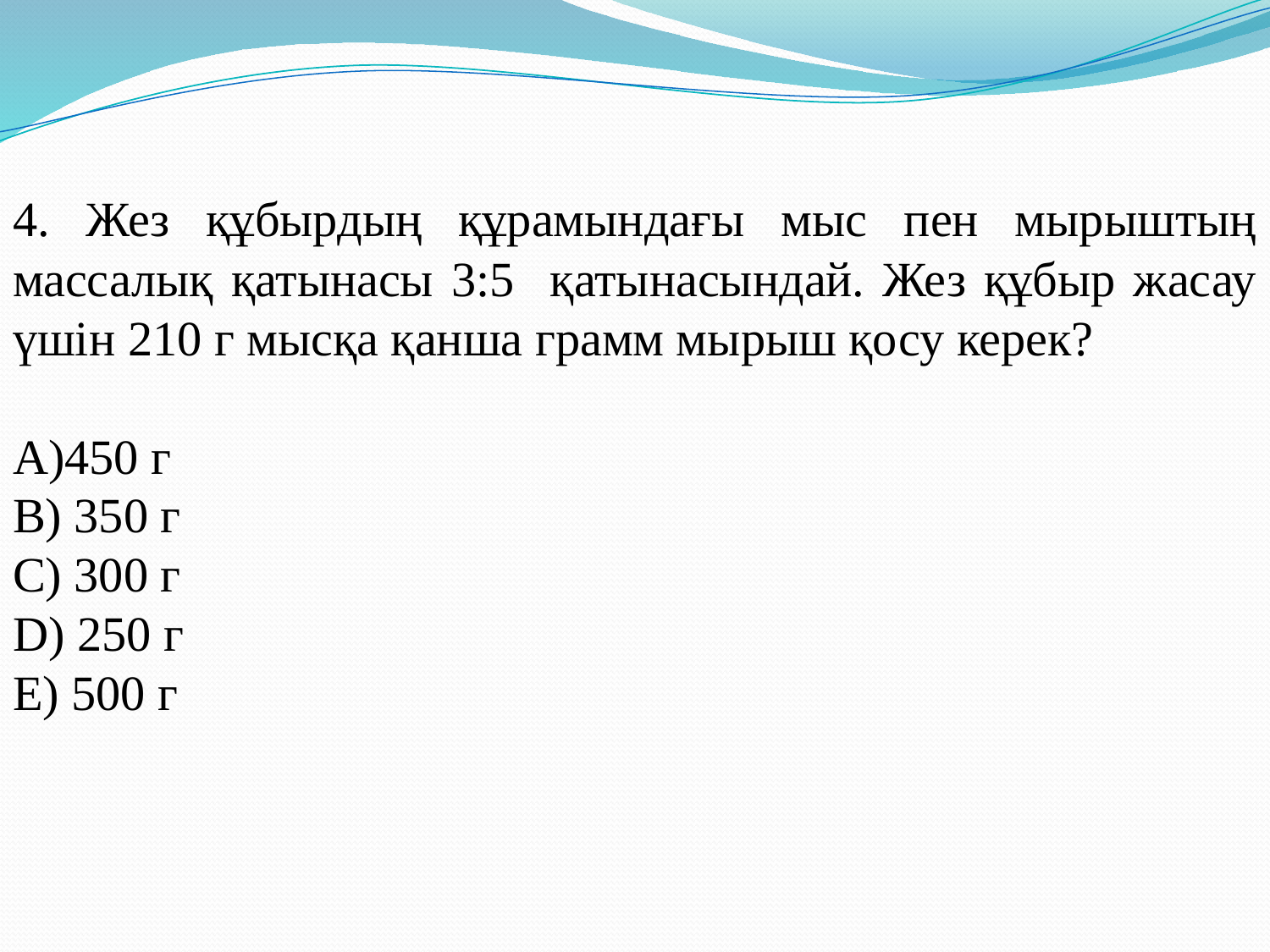

4. Жез құбырдың құрамындағы мыс пен мырыштың массалық қатынасы 3:5  қатынасындай. Жез құбыр жасау үшін 210 г мысқа қанша грамм мырыш қосу керек?

A)450 г
B) 350 г
C) 300 г
D) 250 г
E) 500 г